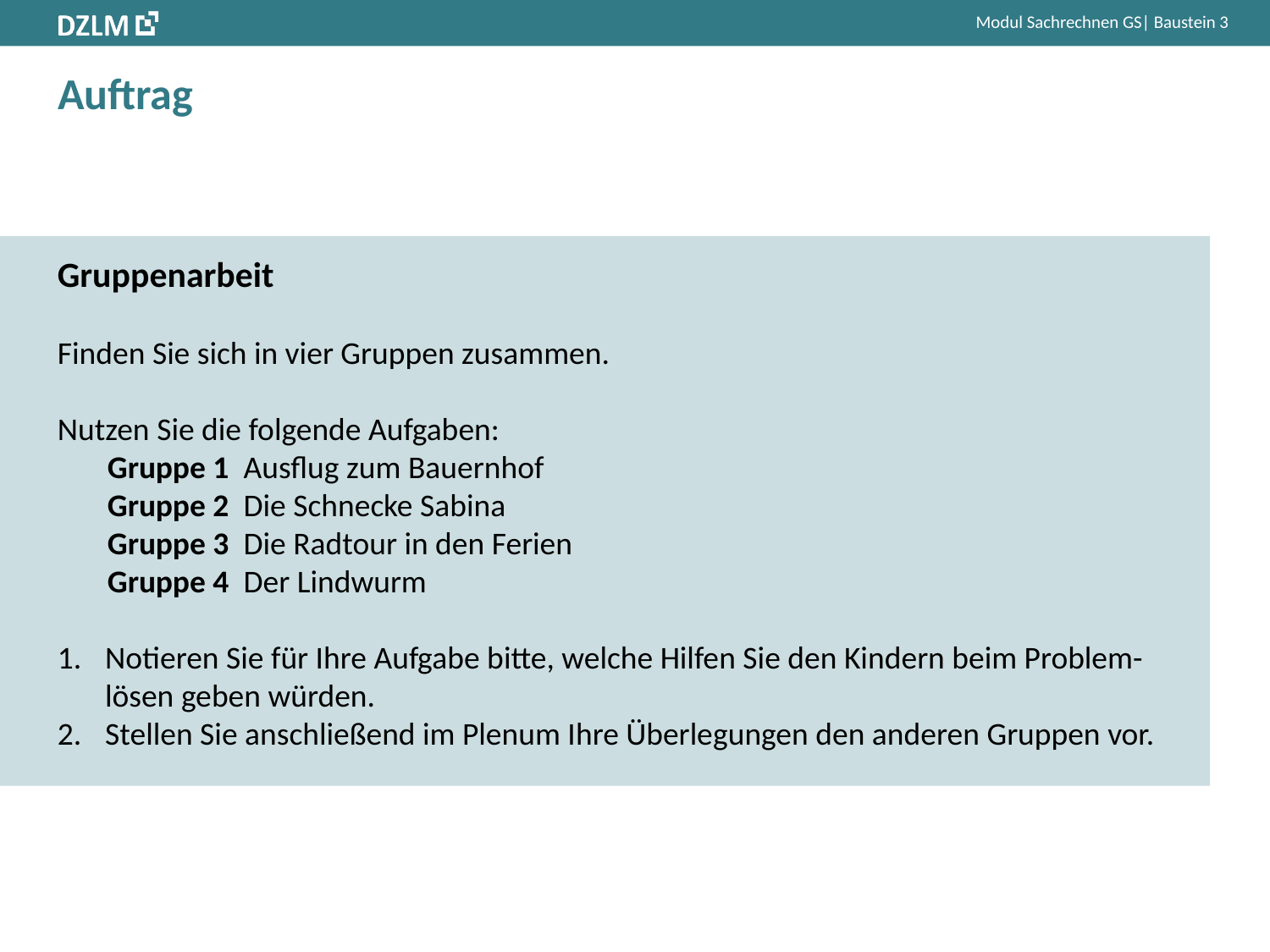

# Auftrag

Gruppenarbeit

Finden Sie sich in vier Gruppen zusammen.

Nutzen Sie die folgende Aufgaben:
Gruppe 1  Ausflug zum Bauernhof
Gruppe 2  Die Schnecke Sabina
Gruppe 3  Die Radtour in den Ferien
Gruppe 4  Der Lindwurm

Notieren Sie für Ihre Aufgabe bitte, welche Hilfen Sie den Kindern beim Problem-lösen geben würden.
Stellen Sie anschließend im Plenum Ihre Überlegungen den anderen Gruppen vor.